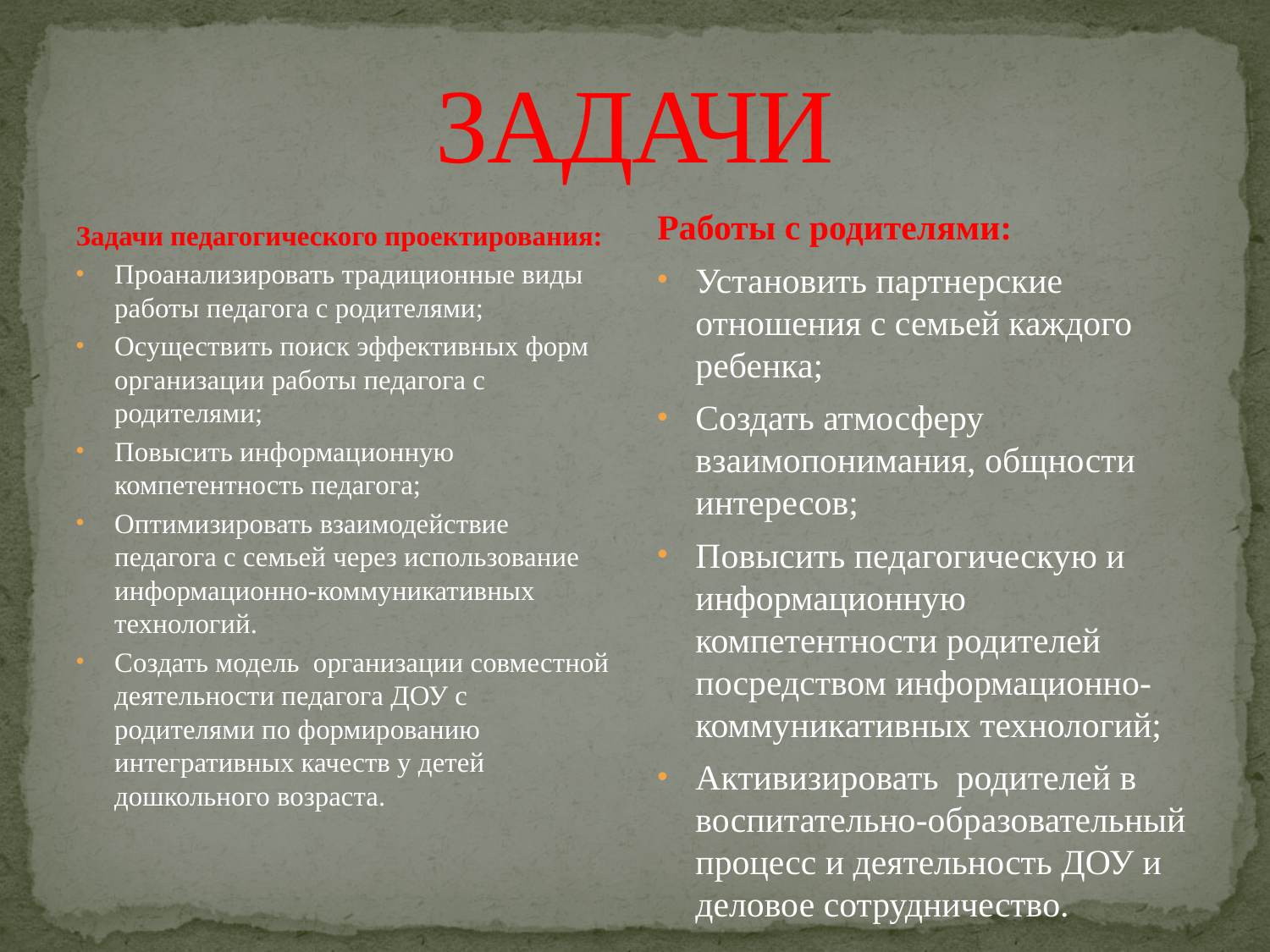

# ЗАДАЧИ
Работы с родителями:
Установить партнерские отношения с семьей каждого ребенка;
Создать атмосферу взаимопонимания, общности интересов;
Повысить педагогическую и информационную компетентности родителей посредством информационно-коммуникативных технологий;
Активизировать  родителей в воспитательно-образовательный процесс и деятельность ДОУ и деловое сотрудничество.

Задачи педагогического проектирования:
Проанализировать традиционные виды работы педагога с родителями;
Осуществить поиск эффективных форм организации работы педагога с родителями;
Повысить информационную компетентность педагога;
Оптимизировать взаимодействие педагога с семьей через использование информационно-коммуникативных технологий.
Создать модель  организации совместной деятельности педагога ДОУ с родителями по формированию интегративных качеств у детей дошкольного возраста.